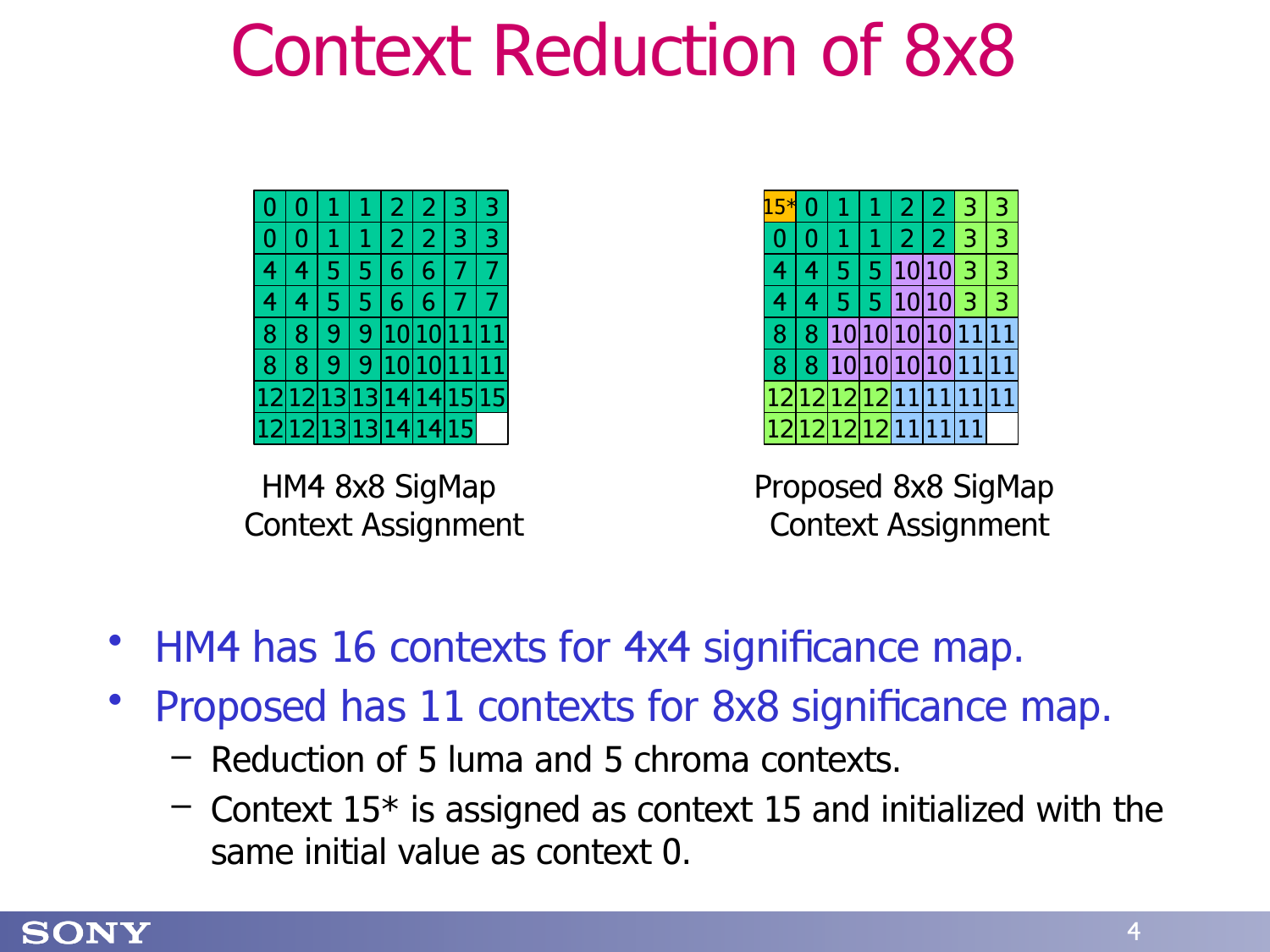

# Context Reduction of 8x8

HM4 has 16 contexts for 4x4 significance map.
Proposed has 11 contexts for 8x8 significance map.
Reduction of 5 luma and 5 chroma contexts.
Context 15* is assigned as context 15 and initialized with the same initial value as context 0.

0
0
1
1
2
2
3
3
15*
0
1
1
2
2
3
3
0
0
1
1
2
2
3
3
0
0
1
1
2
2
3
3
4
4
5
5
6
6
7
7
4
4
5
5
10
10
3
3
4
4
5
5
6
6
7
7
4
4
5
5
10
10
3
3
8
8
9
9
10
10
11
11
8
8
10
10
10
10
11
11
8
8
9
9
10
10
11
11
8
8
10
10
10
10
11
11
12
12
13
13
14
14
15
15
12
12
12
12
11
11
11
11
12
12
13
13
14
14
15

12
12
12
12
11
11
11

HM4 8x8 SigMap
Context Assignment
Proposed 8x8 SigMap
Context Assignment
4